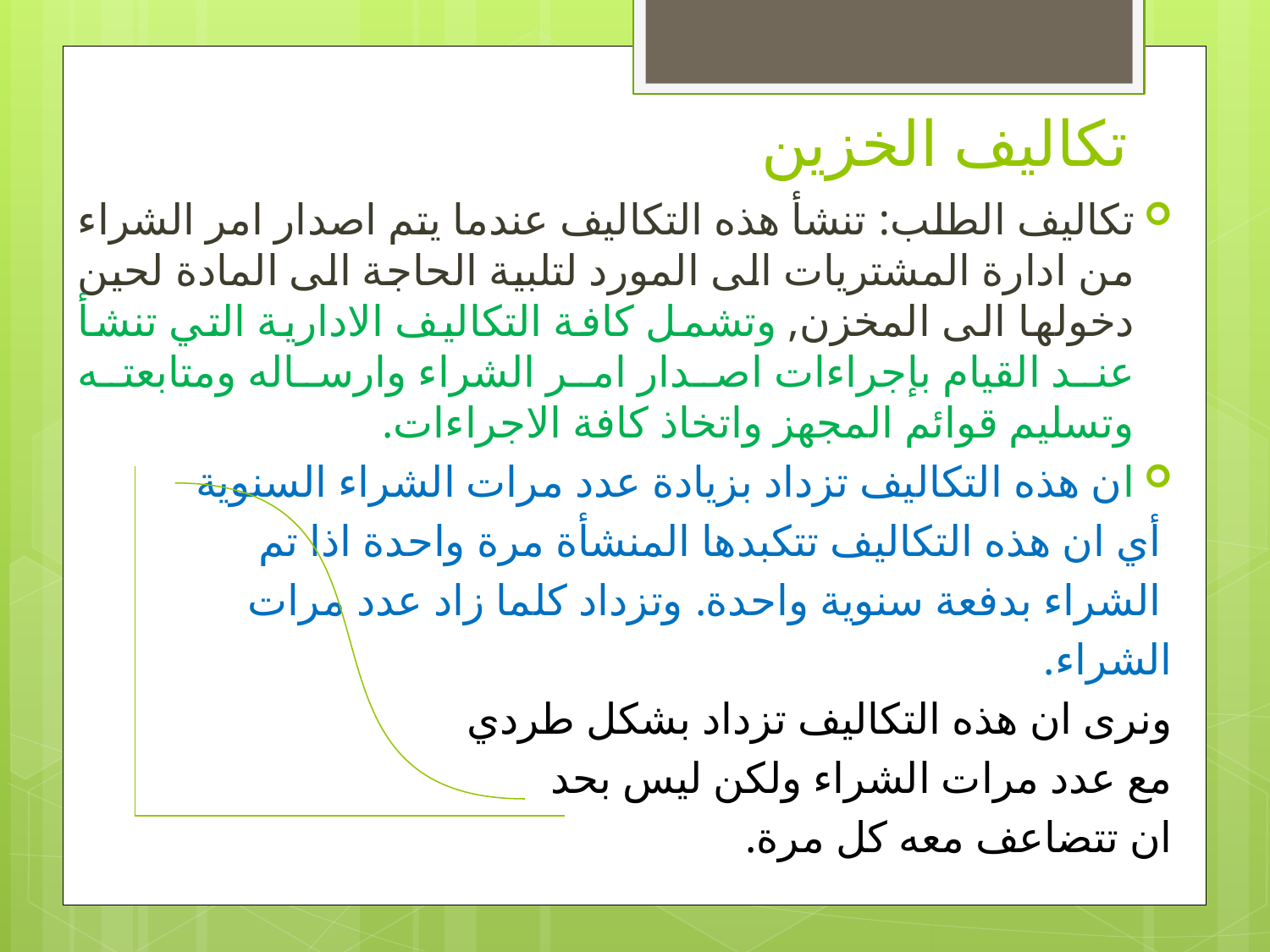

# تكاليف الخزين
تكاليف الطلب: تنشأ هذه التكاليف عندما يتم اصدار امر الشراء من ادارة المشتريات الى المورد لتلبية الحاجة الى المادة لحين دخولها الى المخزن, وتشمل كافة التكاليف الادارية التي تنشأ عند القيام بإجراءات اصدار امر الشراء وارساله ومتابعته وتسليم قوائم المجهز واتخاذ كافة الاجراءات.
ان هذه التكاليف تزداد بزيادة عدد مرات الشراء السنوية
 أي ان هذه التكاليف تتكبدها المنشأة مرة واحدة اذا تم
 الشراء بدفعة سنوية واحدة. وتزداد كلما زاد عدد مرات
الشراء.
ونرى ان هذه التكاليف تزداد بشكل طردي
مع عدد مرات الشراء ولكن ليس بحد
ان تتضاعف معه كل مرة.